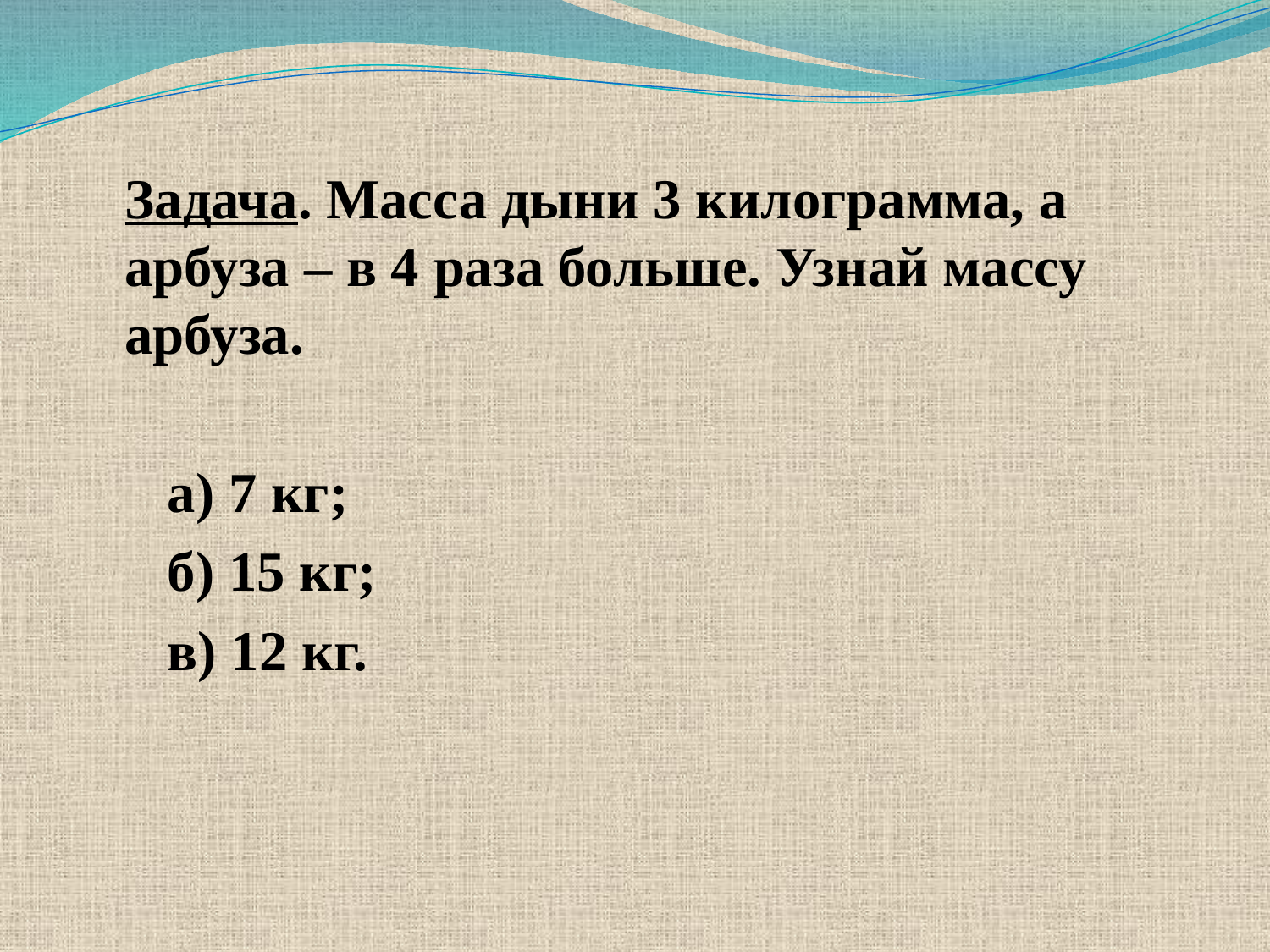

Задача. Масса дыни 3 килограмма, а арбуза – в 4 раза больше. Узнай массу арбуза.

   а) 7 кг;
   б) 15 кг;
   в) 12 кг.